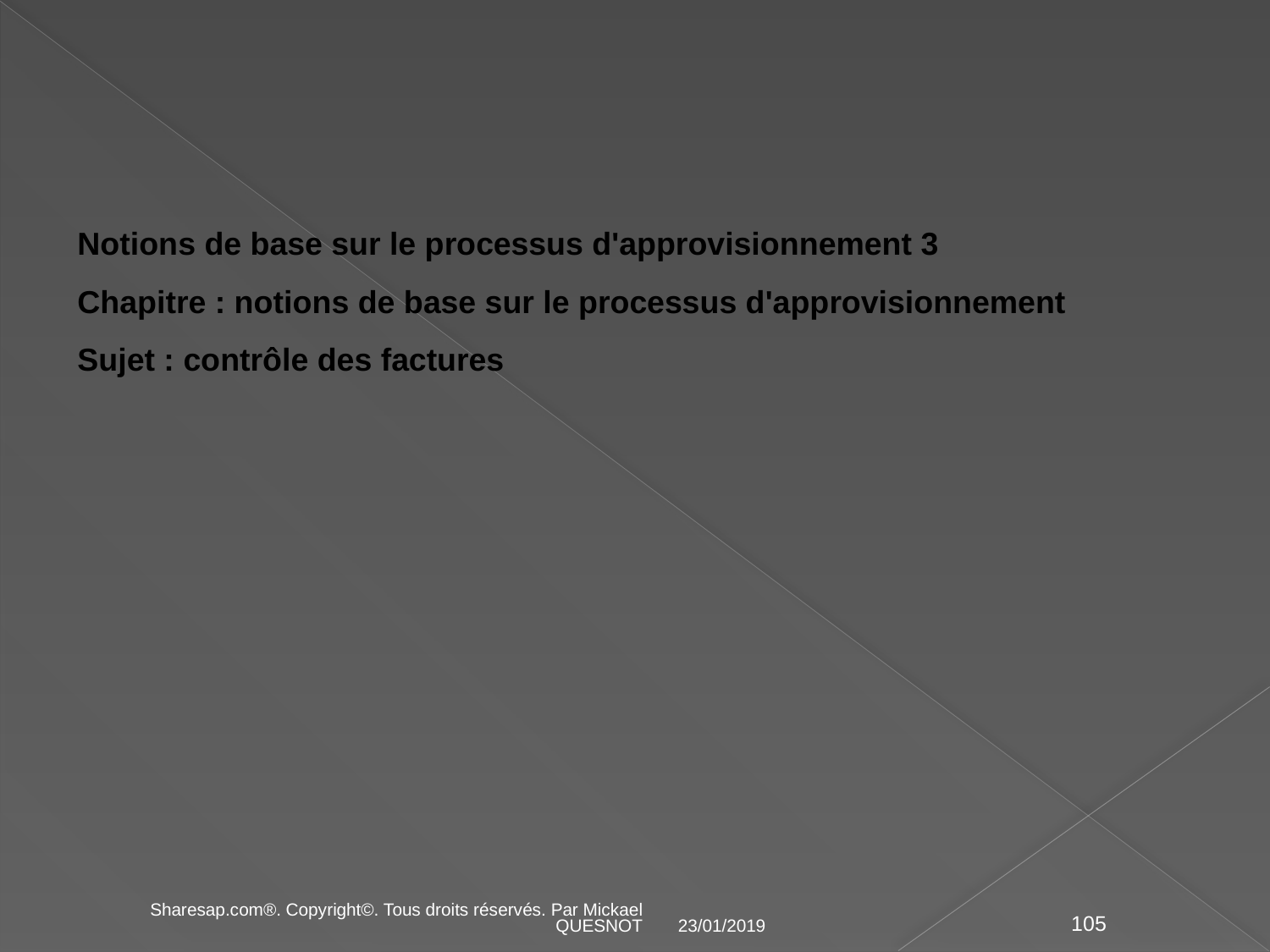

Notions de base sur le processus d'approvisionnement 3

Chapitre : notions de base sur le processus d'approvisionnement

Sujet : contrôle des factures
23/01/2019
105
Sharesap.com®. Copyright©. Tous droits réservés. Par Mickael QUESNOT